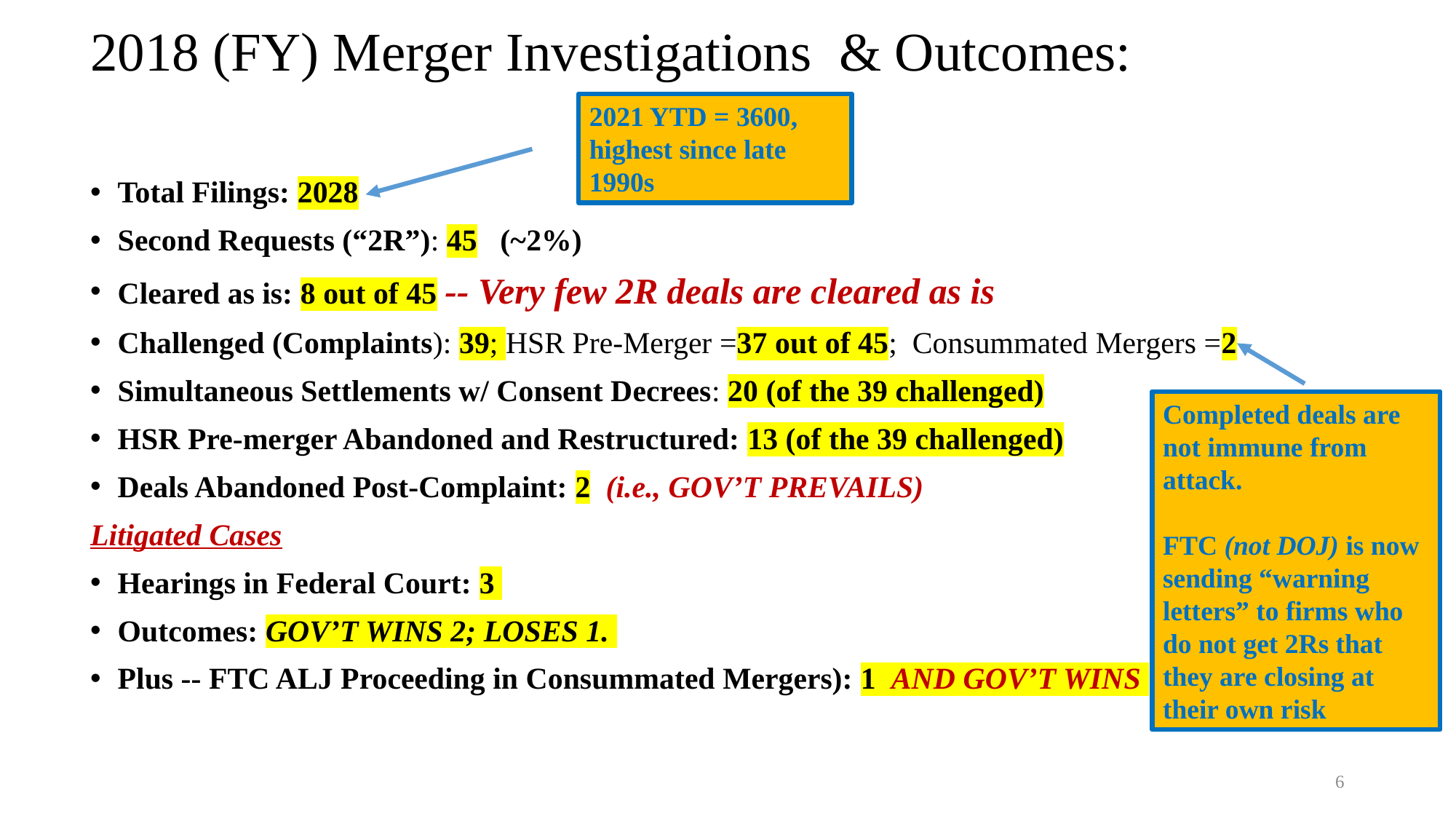

# 2018 (FY) Merger Investigations  & Outcomes:
2021 YTD = 3600, highest since late 1990s
Total Filings: 2028
Second Requests (“2R”): 45   (~2%)
Cleared as is: 8 out of 45 -- Very few 2R deals are cleared as is
Challenged (Complaints): 39; HSR Pre-Merger =37 out of 45;  Consummated Mergers =2
Simultaneous Settlements w/ Consent Decrees: 20 (of the 39 challenged)
HSR Pre-merger Abandoned and Restructured: 13 (of the 39 challenged)
Deals Abandoned Post-Complaint: 2  (i.e., GOV’T PREVAILS)
Litigated Cases
Hearings in Federal Court: 3
Outcomes: GOV’T WINS 2; LOSES 1.
Plus -- FTC ALJ Proceeding in Consummated Mergers): 1  AND GOV’T WINS

Completed deals are not immune from attack.
FTC (not DOJ) is now sending “warning letters” to firms who do not get 2Rs that they are closing at their own risk
6